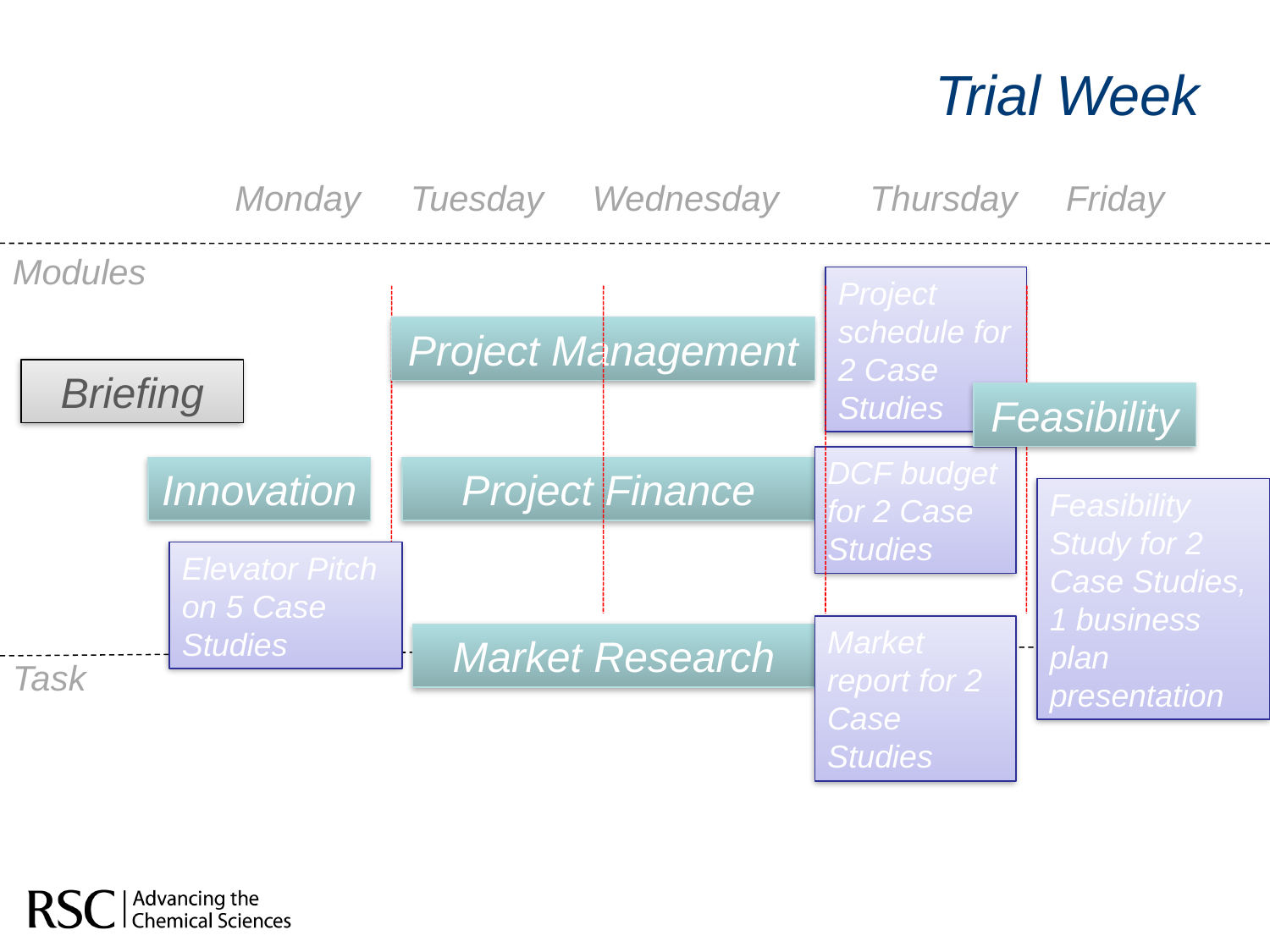

Trial Week

Modules

Task
Monday	     Tuesday     Wednesday	Thursday     Friday
Project schedule for 2 Case Studies
Project Management
Briefing
Feasibility
DCF budget for 2 Case Studies
Innovation
Project Finance
Feasibility Study for 2 Case Studies, 1 business plan presentation
Elevator Pitch
on 5 Case Studies
Market report for 2 Case Studies
Market Research